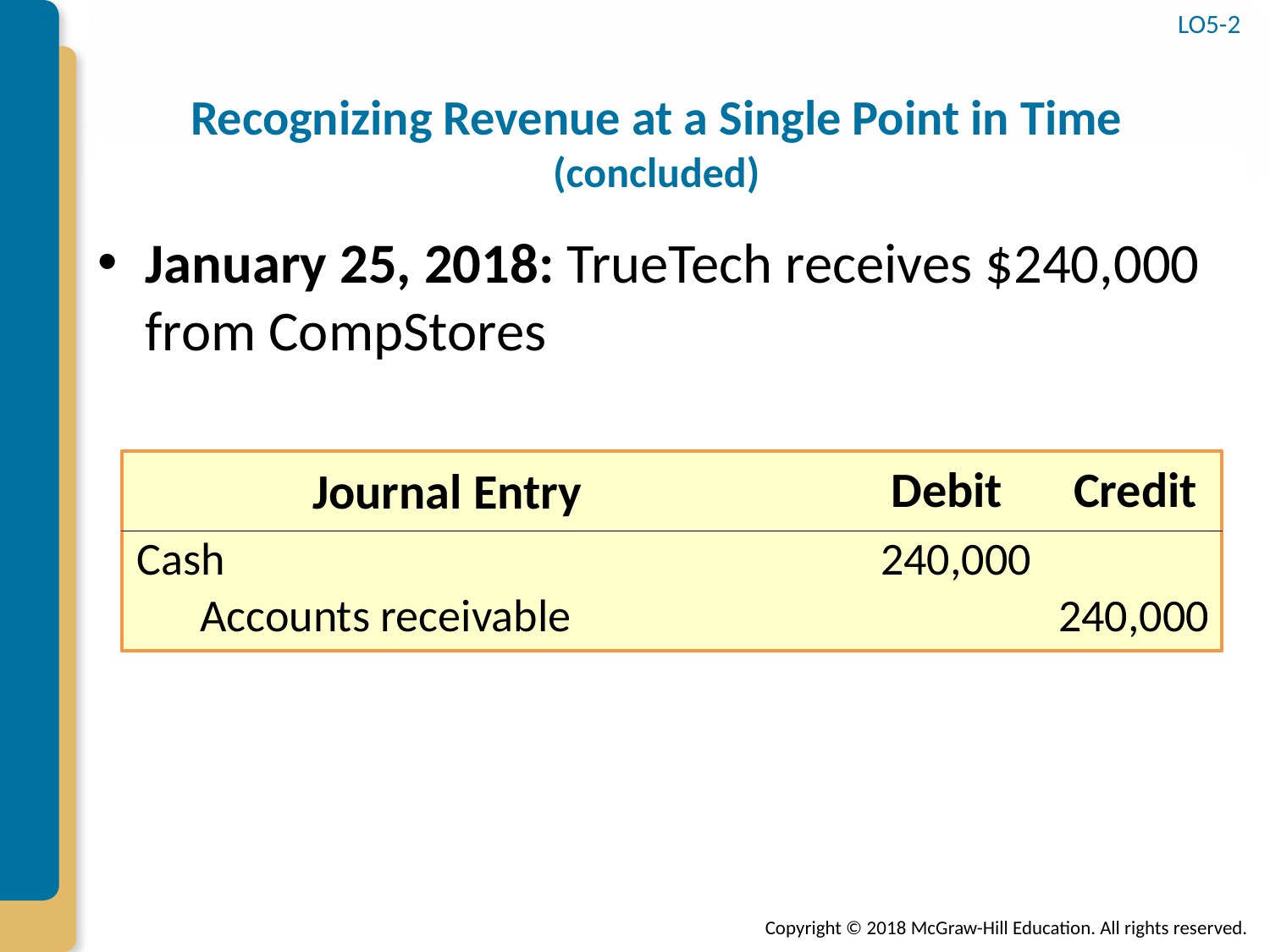

LO5-2
# Recognizing Revenue at a Single Point in Time (concluded)
January 25, 2018: TrueTech receives $240,000 from CompStores

Debit
Credit
Journal Entry
Cash
240,000
Accounts receivable
240,000